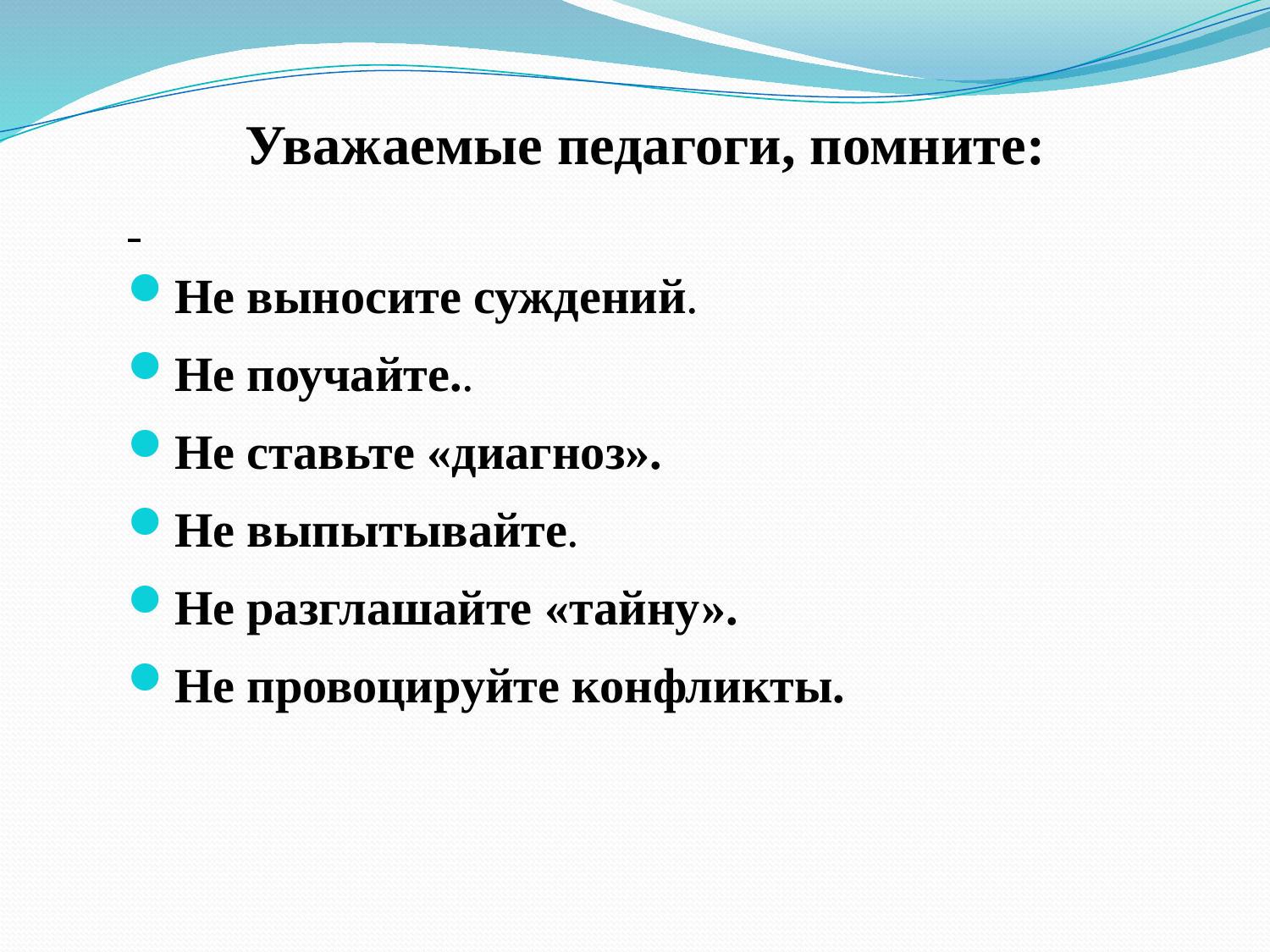

# Уважаемые педагоги, помните:

Не выносите суждений.
Не поучайте..
Не ставьте «диагноз».
Не выпытывайте.
Не разглашайте «тайну».
Не провоцируйте конфликты.